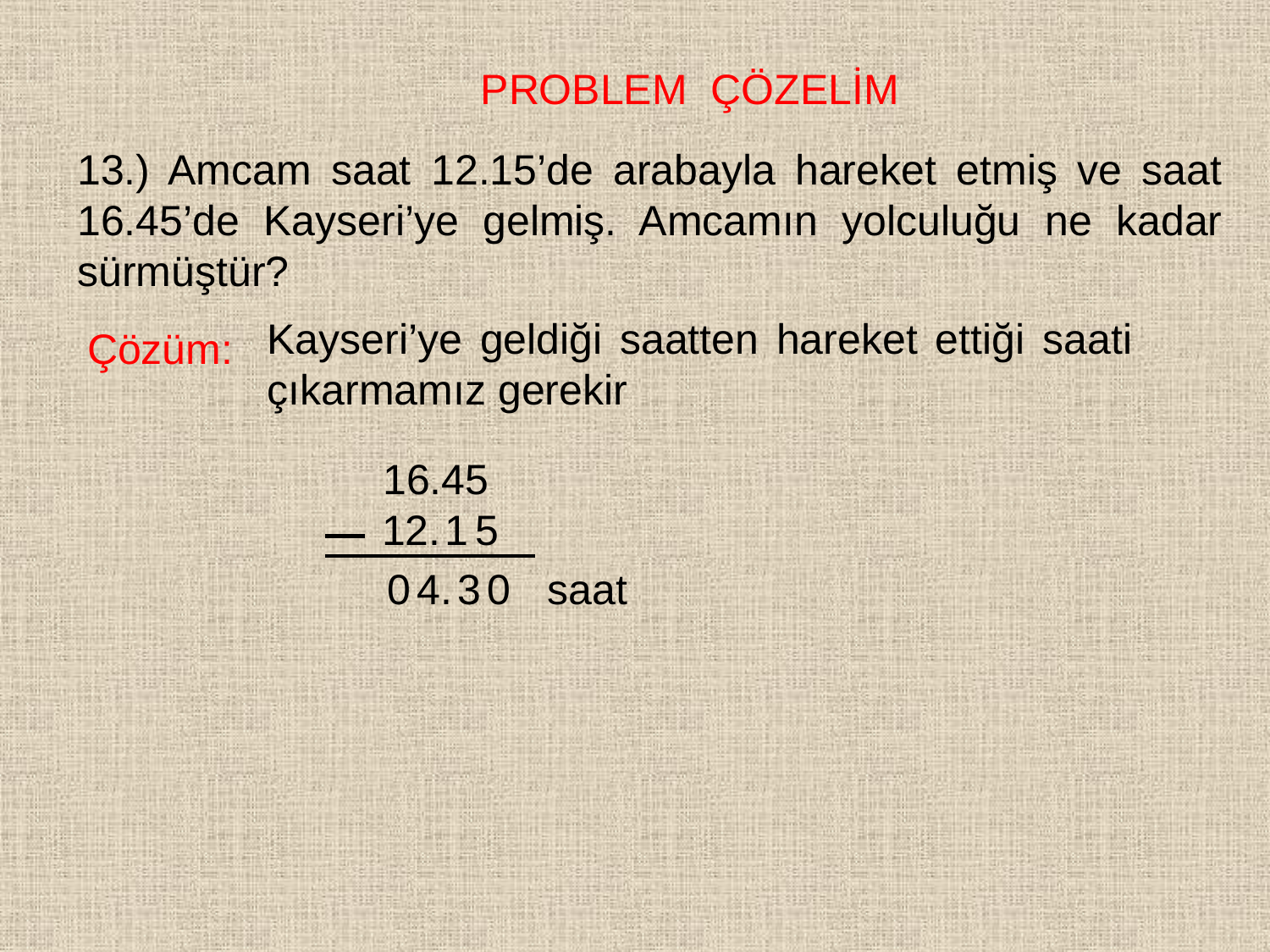

PROBLEM  ÇÖZELİM
13.) Amcam saat 12.15’de arabayla hareket etmiş ve saat 16.45’de Kayseri’ye gelmiş. Amcamın yolculuğu ne kadar sürmüştür?
Kayseri’ye geldiği saatten hareket ettiği saati çıkarmamız gerekir
Çözüm:
      16.45
     12. 1 5

0
4.
3
0
saat